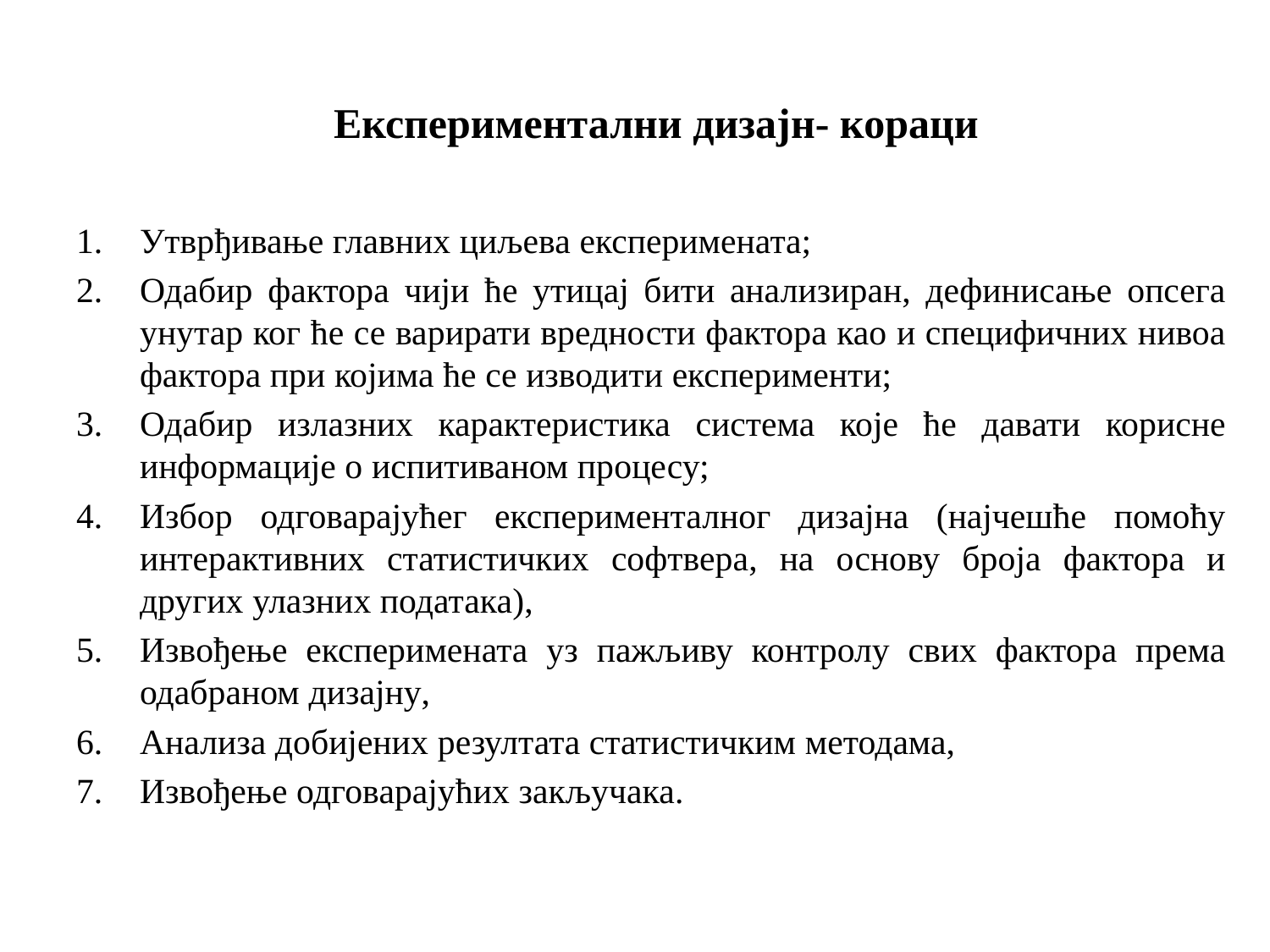

# Експериментални дизајн- кораци
Утврђивање главних циљева експеримената;
Одабир фактора чији ће утицај бити анализиран, дефинисање опсега унутар ког ће се варирати вредности фактора као и специфичних нивоа фактора при којима ће се изводити експерименти;
Одабир излазних карактеристика система које ће давати корисне информације о испитиваном процесу;
Избор одговарајућег експерименталног дизајна (најчешће помоћу интерактивних статистичких софтвера, на основу броја фактора и других улазних података),
Извођење експеримената уз пажљиву контролу свих фактора према одабраном дизајну,
Анализа добијених резултата статистичким методама,
Извођење одговарајућих закључака.